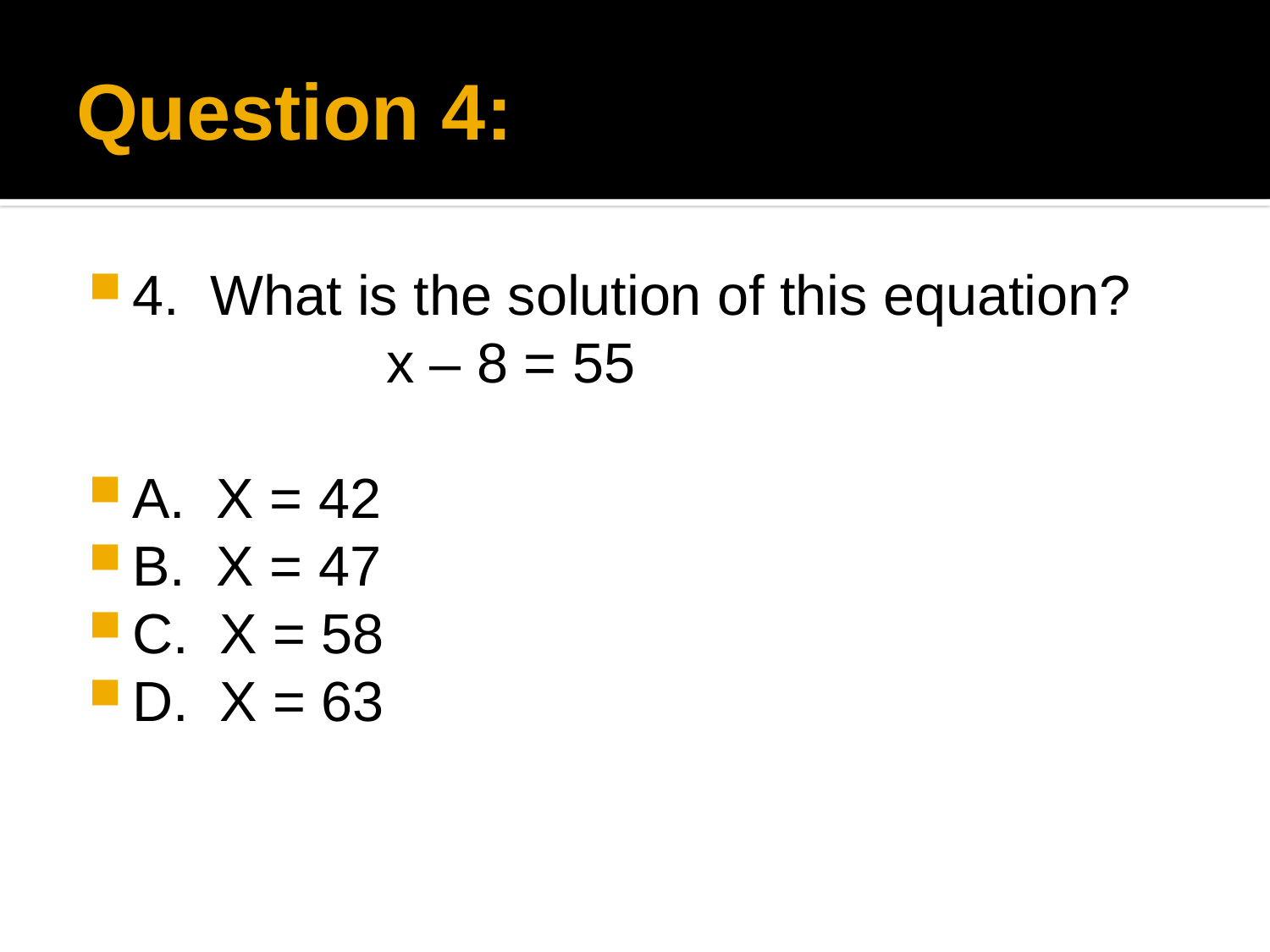

# Question 4:
4.  What is the solution of this equation?
			x – 8 = 55

A.  X = 42
B.  X = 47
C.  X = 58
D.  X = 63